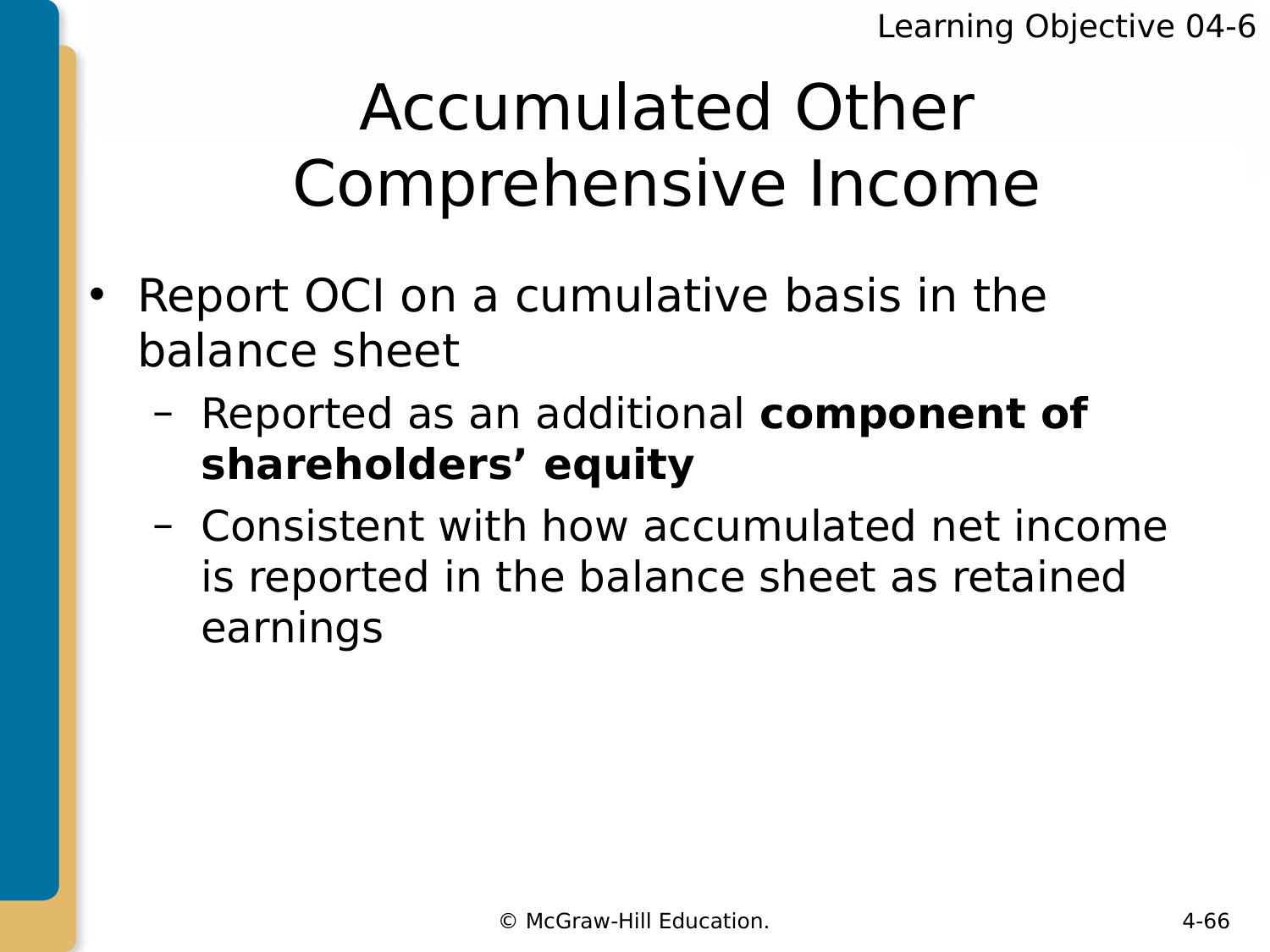

Learning Objective 04-6
# Accumulated Other Comprehensive Income
Report OCI on a cumulative basis in the balance sheet
Reported as an additional component of shareholders’ equity
Consistent with how accumulated net income is reported in the balance sheet as retained earnings